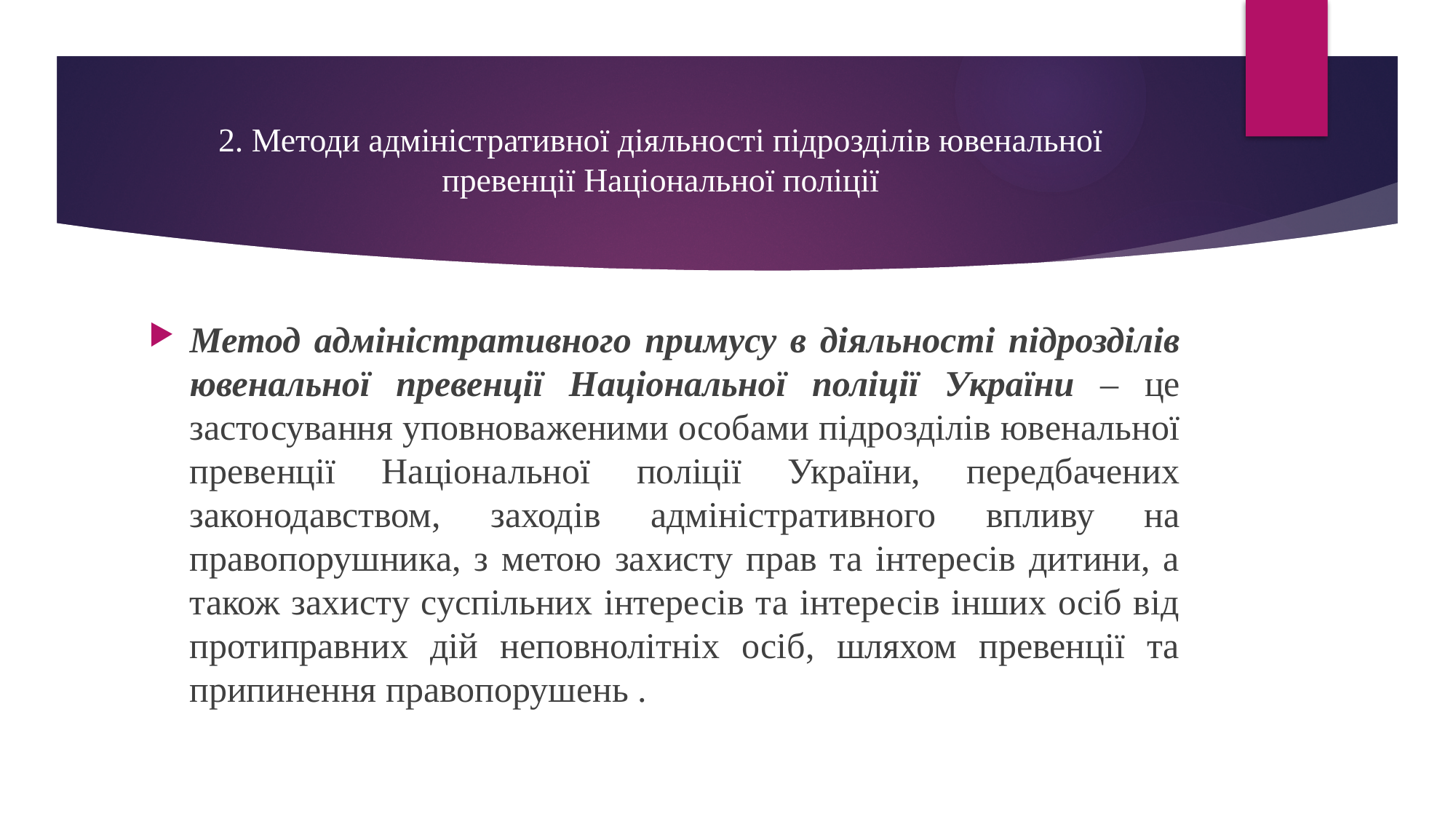

# 2. Методи адміністративної діяльності підрозділів ювенальної превенції Національної поліції
Метод адміністративного примусу в діяльності підрозділів ювенальної превенції Національної поліції України – це застосування уповноваженими особами підрозділів ювенальної превенції Національної поліції України, передбачених законодавством, заходів адміністративного впливу на правопорушника, з метою захисту прав та інтересів дитини, а також захисту суспільних інтересів та інтересів інших осіб від протиправних дій неповнолітніх осіб, шляхом превенції та припинення правопорушень .